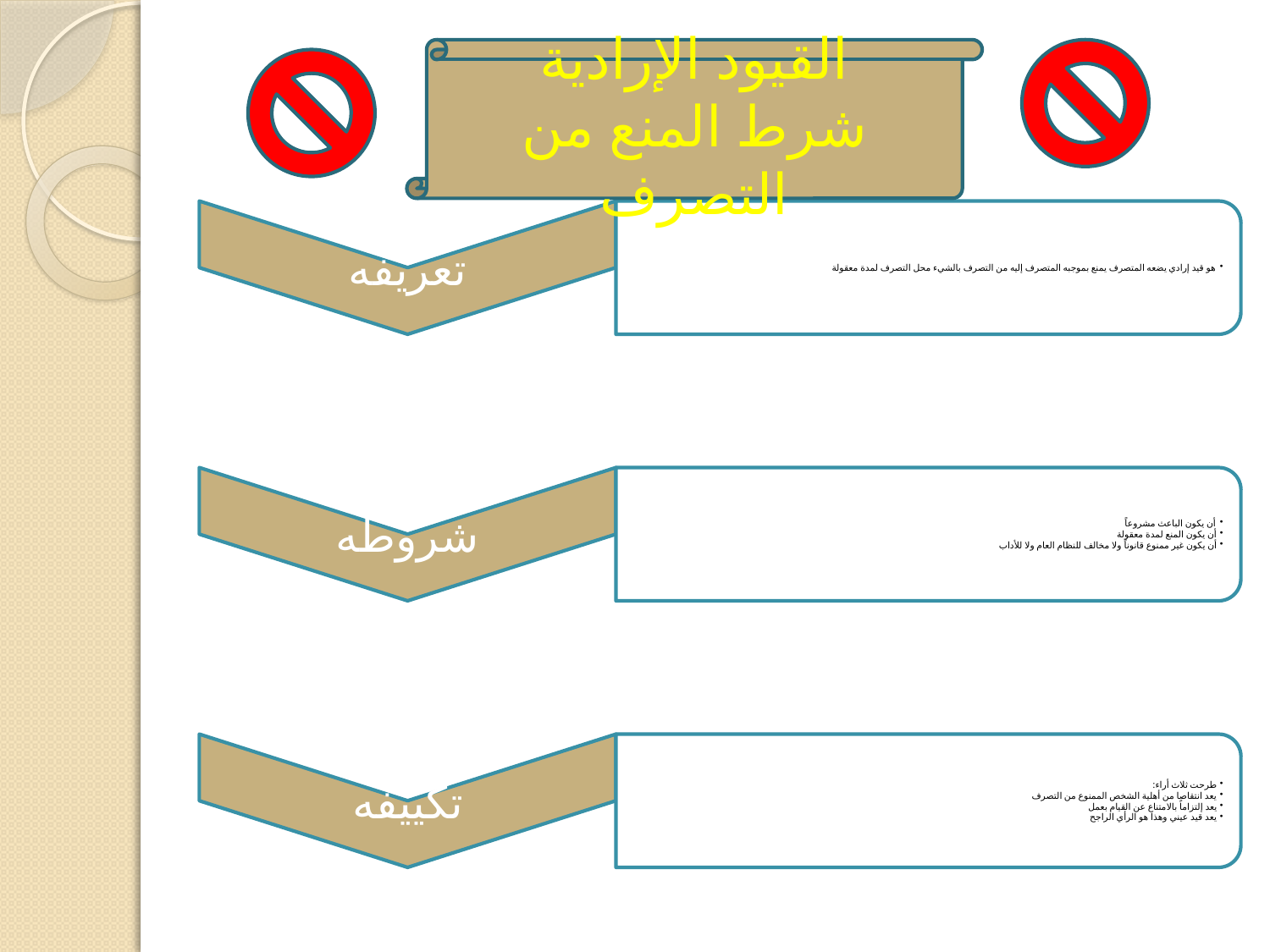

#
القيود الإرادية
شرط المنع من التصرف

تعريفه
هو قيد إرادي يضعه المتصرف يمنع بموجبه المتصرف إليه من التصرف بالشيء محل التصرف لمدة معقولة
شروطه
أن يكون الباعث مشروعاً
أن يكون المنع لمدة معقولة
تكييفه
يعد قيد عيني وهذا هو الرأي الراجح
يعد انتقاصا من أهلية الشخص الممنوع من التصرف